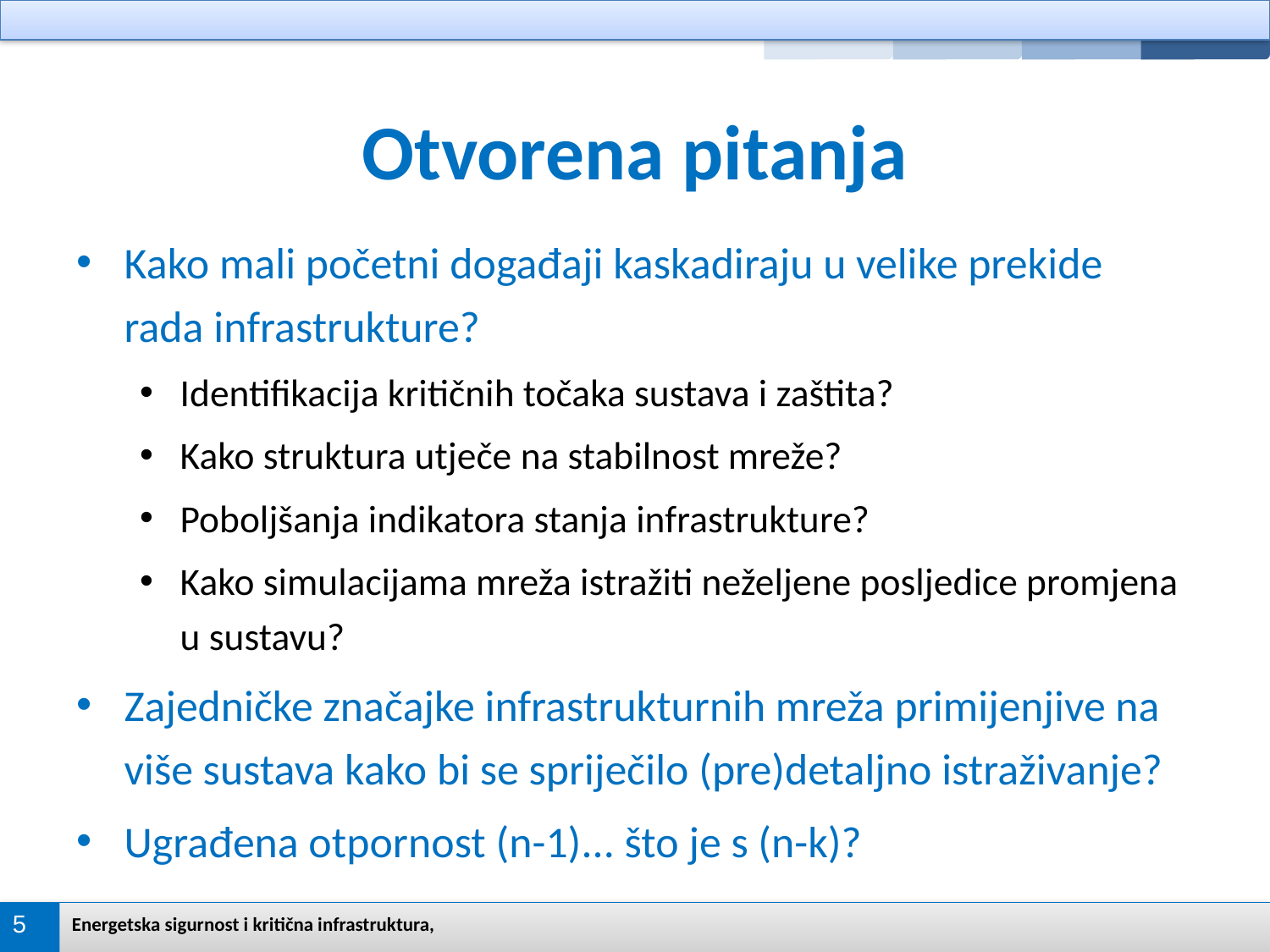

# Otvorena pitanja
Kako mali početni događaji kaskadiraju u velike prekide rada infrastrukture?
Identifikacija kritičnih točaka sustava i zaštita?
Kako struktura utječe na stabilnost mreže?
Poboljšanja indikatora stanja infrastrukture?
Kako simulacijama mreža istražiti neželjene posljedice promjena u sustavu?
Zajedničke značajke infrastrukturnih mreža primijenjive na više sustava kako bi se spriječilo (pre)detaljno istraživanje?
Ugrađena otpornost (n-1)... što je s (n-k)?